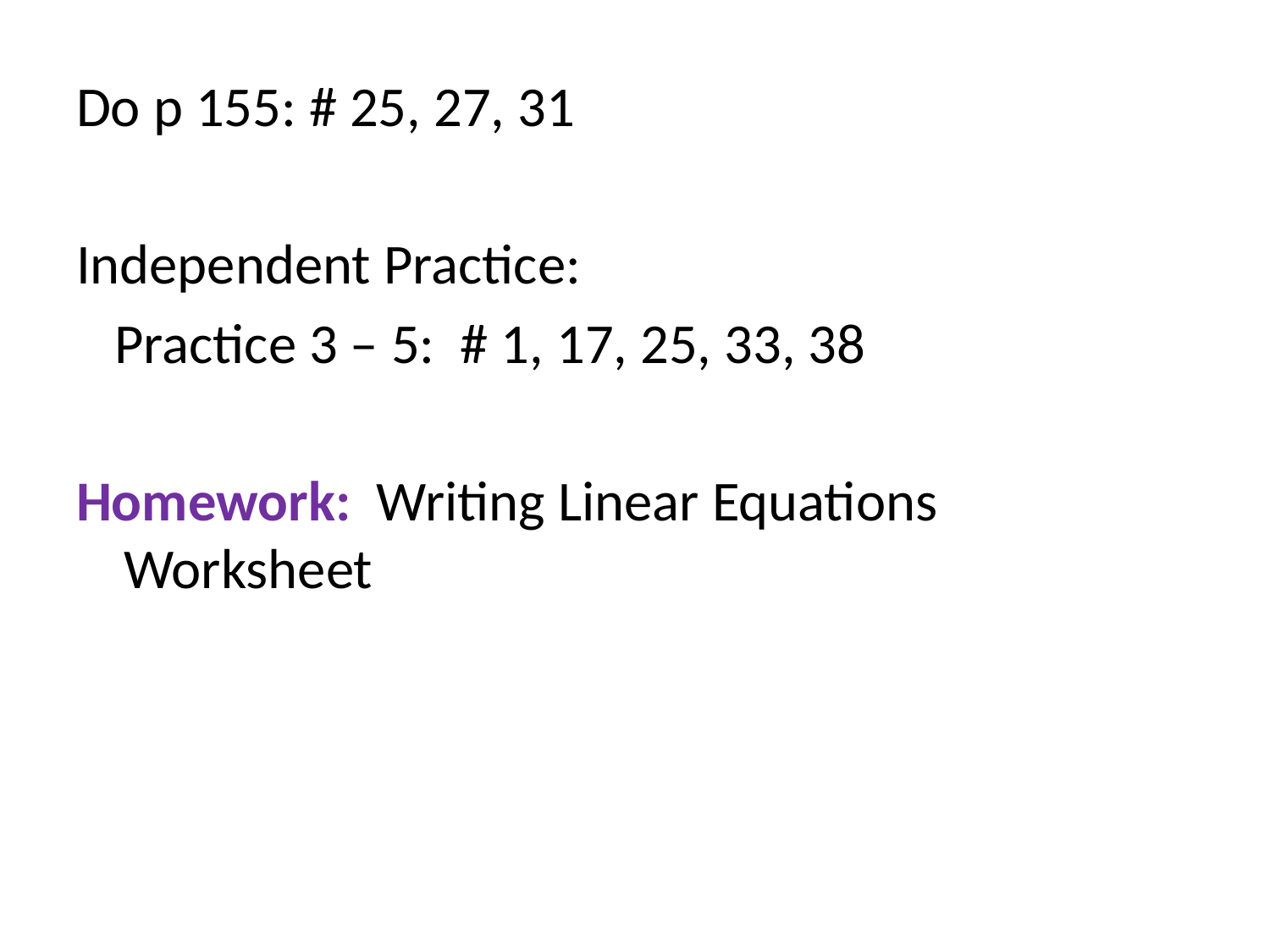

#
Do p 155: # 25, 27, 31

Independent Practice:
   Practice 3 – 5:  # 1, 17, 25, 33, 38

Homework:  Writing Linear Equations Worksheet